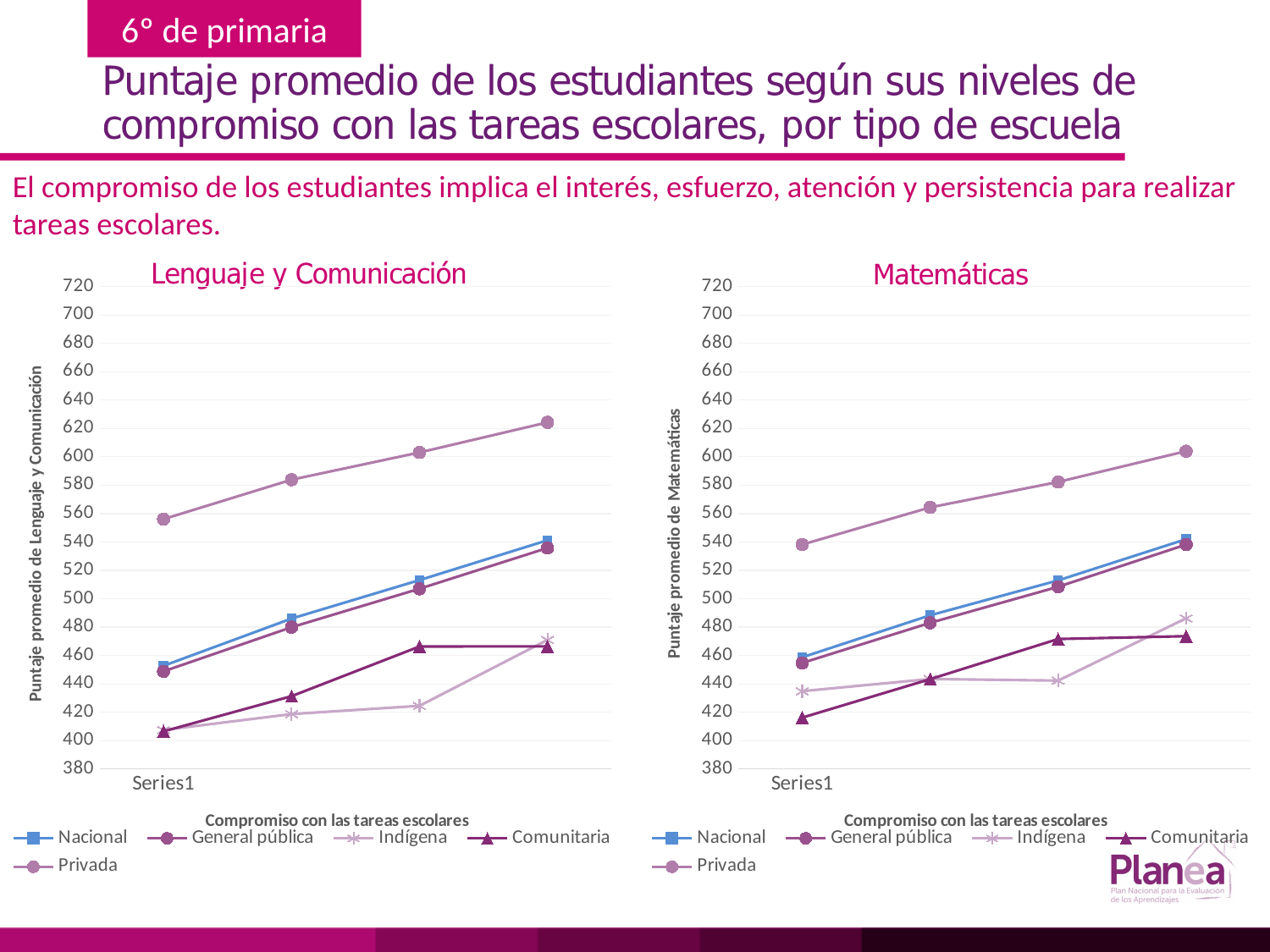

# Puntaje promedio de los estudiantes según sus niveles de compromiso con las tareas escolares, por tipo de escuela

El compromiso de los estudiantes implica el interés, esfuerzo, atención y persistencia para realizar tareas escolares.
Lenguaje y Comunicación
Matemáticas

### Chart

| Category |  |  |  |  |  |
|---|---|---|---|---|---|
|  | 452.7 | 448.8 | 407.5 | 406.5 | 556.1 |
|  | 486.0 | 479.9 | 418.7 | 431.3 | 583.9 |
|  | 513.1 | 507.0 | 424.5 | 466.3 | 603.1 |
|  | 541.2 | 535.8 | 471.0 | 466.4 | 624.3 |

### Chart

| Category |  |  |  |  |  |
|---|---|---|---|---|---|
|  | 458.7 | 454.7 | 434.8 | 416.2 | 538.2 |
|  | 488.3 | 483.0 | 443.4 | 443.3 | 564.4 |
|  | 512.9 | 508.4 | 442.3 | 471.6 | 582.3 |
|  | 542.0 | 538.2 | 486.2 | 473.6 | 604.0 |